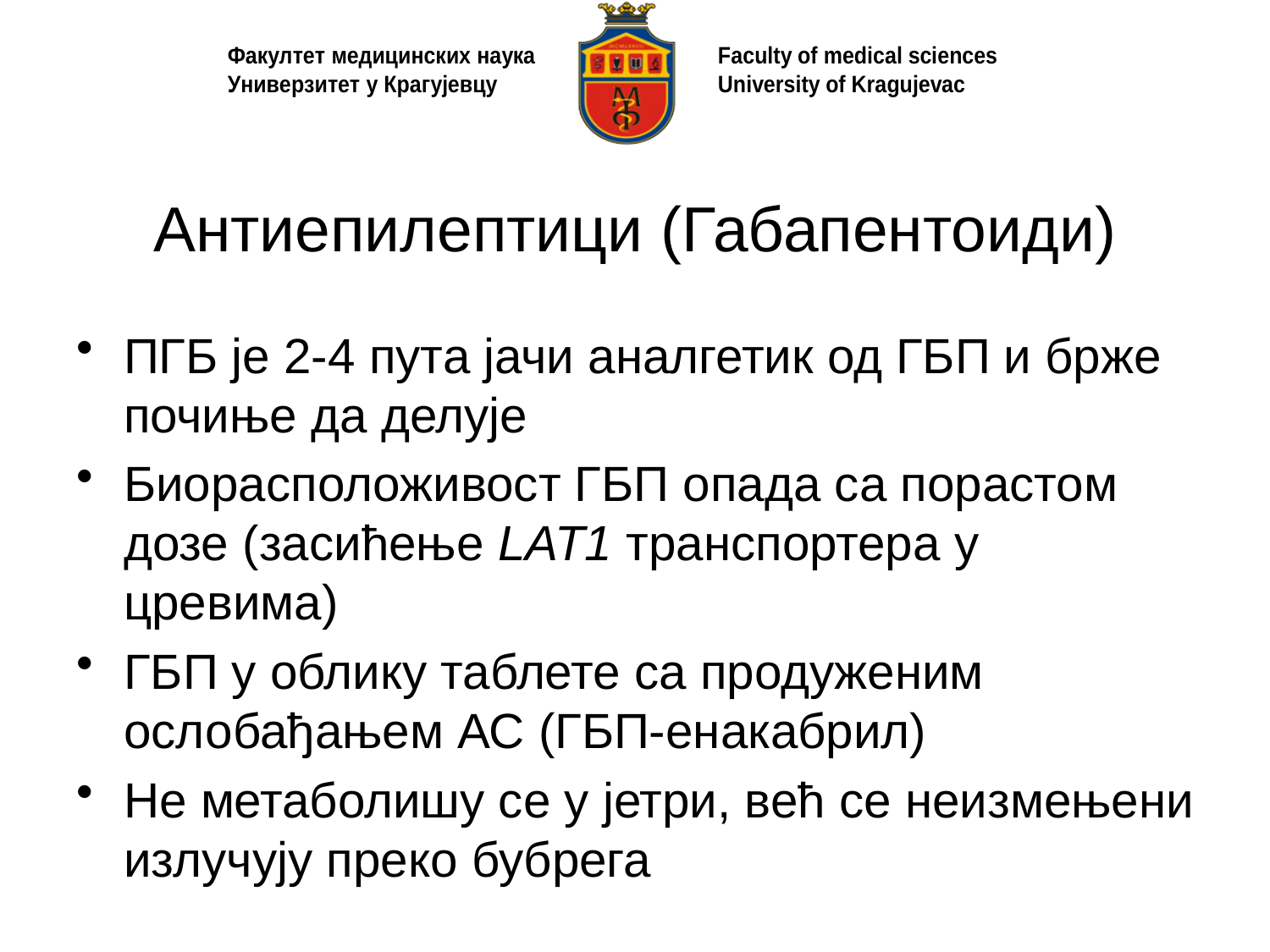

# Антиепилептици (Габапентоиди)
ПГБ је 2-4 пута јачи аналгетик од ГБП и брже почиње да делује
Биорасположивост ГБП опада са порастом дозе (засићење LAT1 транспортера у цревима)
ГБП у облику таблете са продуженим ослобађањем АС (ГБП-енакабрил)
Не метаболишу се у јетри, већ се неизмењени излучују преко бубрега